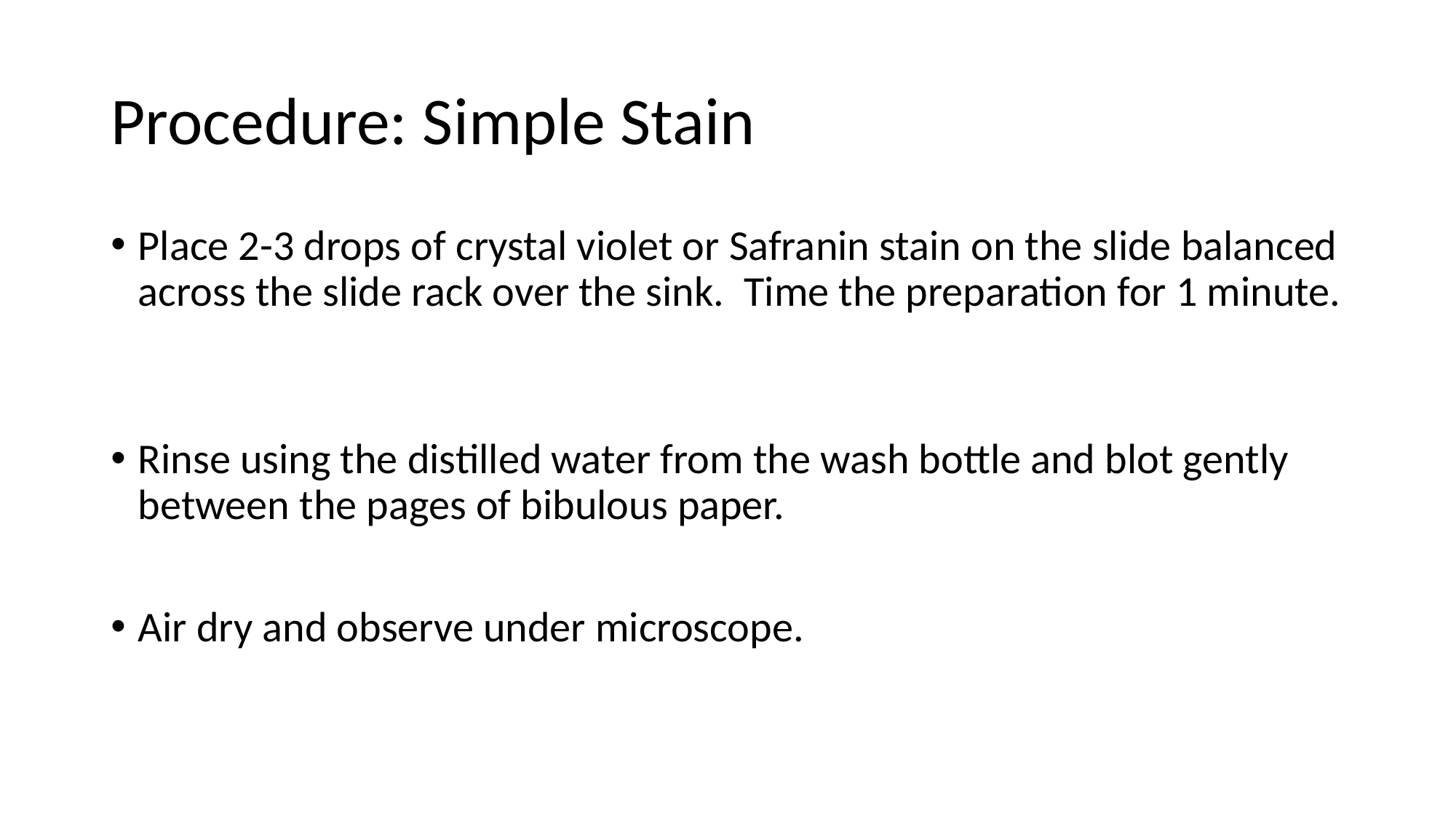

# Procedure: Simple Stain
Place 2-3 drops of crystal violet or Safranin stain on the slide balanced across the slide rack over the sink.  Time the preparation for 1 minute.

Rinse using the distilled water from the wash bottle and blot gently between the pages of bibulous paper.

Air dry and observe under microscope.